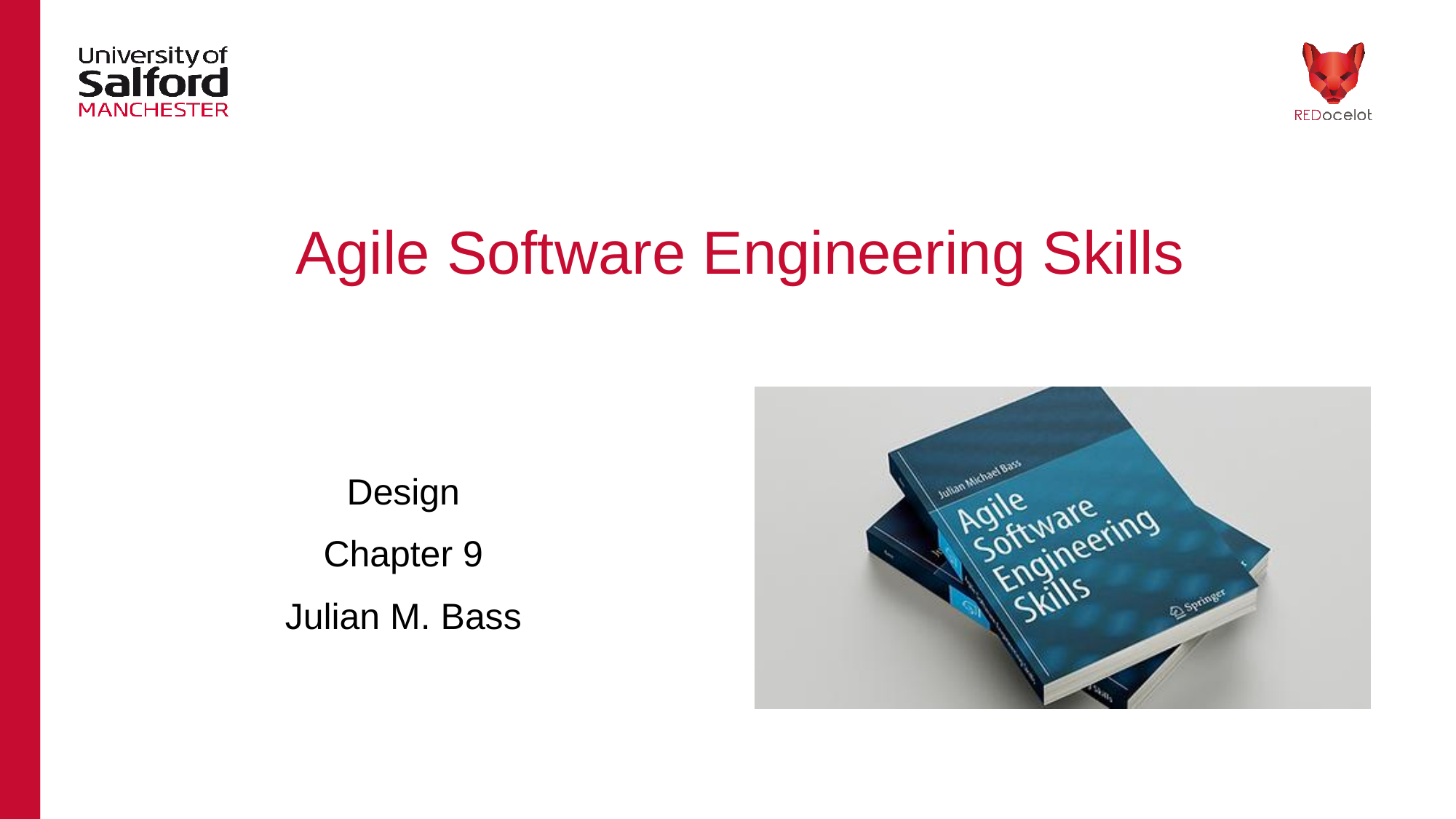

# Agile Software Engineering Skills
Design
Chapter 9
Julian M. Bass